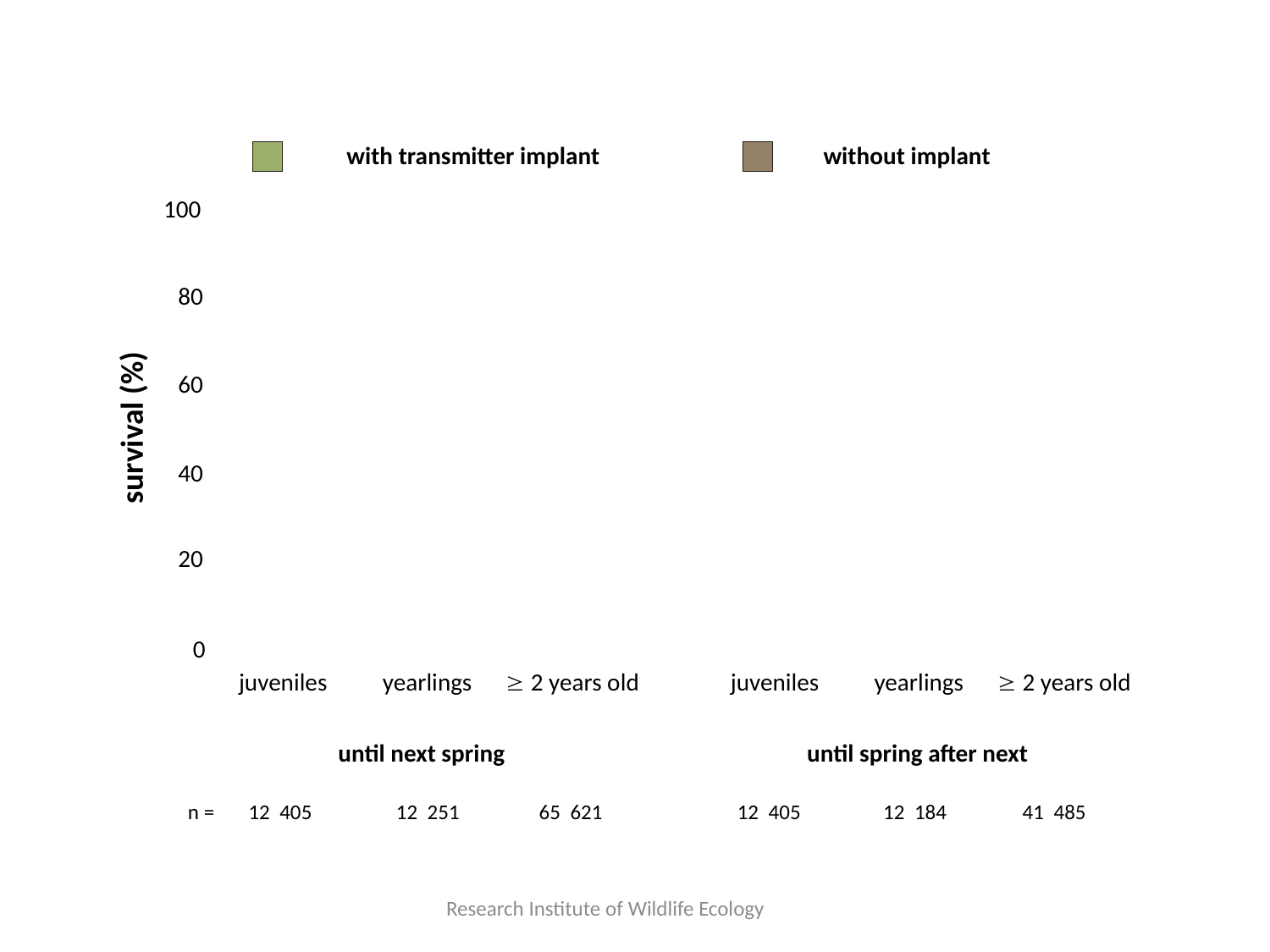

with transmitter implant
without implant

100
80
60
survival (%)
40
20
0
juveniles
yearlings
≥ 2 years old
juveniles
yearlings
≥ 2 years old
until next spring
until spring after next
n =
12  405
12  251
65  621
12  405
12  184
41  485
Research Institute of Wildlife Ecology